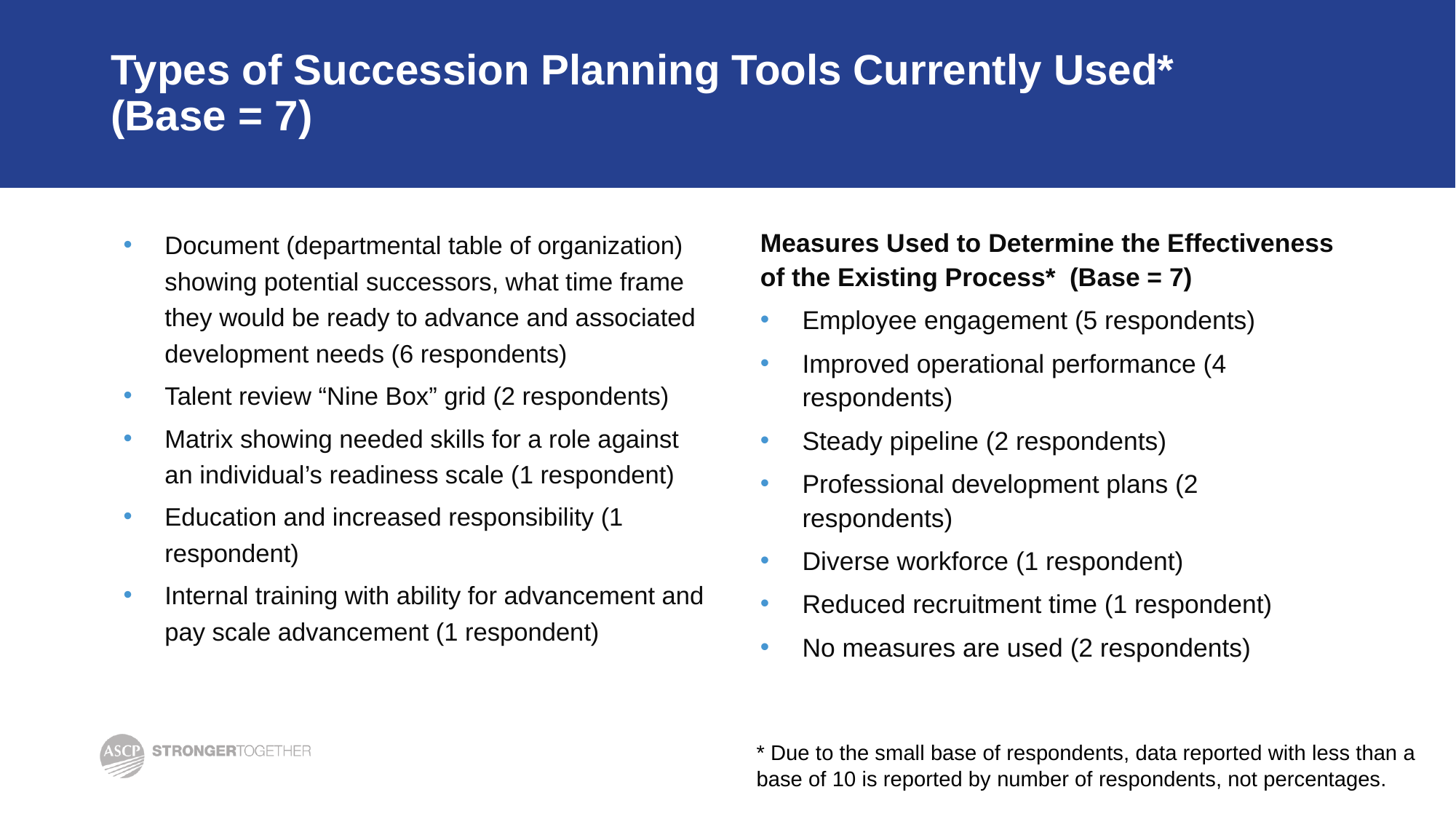

# Types of Succession Planning Tools Currently Used* (Base = 7)
Document (departmental table of organization) showing potential successors, what time frame they would be ready to advance and associated development needs (6 respondents)
Talent review “Nine Box” grid (2 respondents)
Matrix showing needed skills for a role against an individual’s readiness scale (1 respondent)
Education and increased responsibility (1 respondent)
Internal training with ability for advancement and pay scale advancement (1 respondent)

Measures Used to Determine the Effectiveness of the Existing Process*  (Base = 7)
Employee engagement (5 respondents)
Improved operational performance (4 respondents)
Steady pipeline (2 respondents)
Professional development plans (2 respondents)
Diverse workforce (1 respondent)
Reduced recruitment time (1 respondent)
No measures are used (2 respondents)

* Due to the small base of respondents, data reported with less than a base of 10 is reported by number of respondents, not percentages.